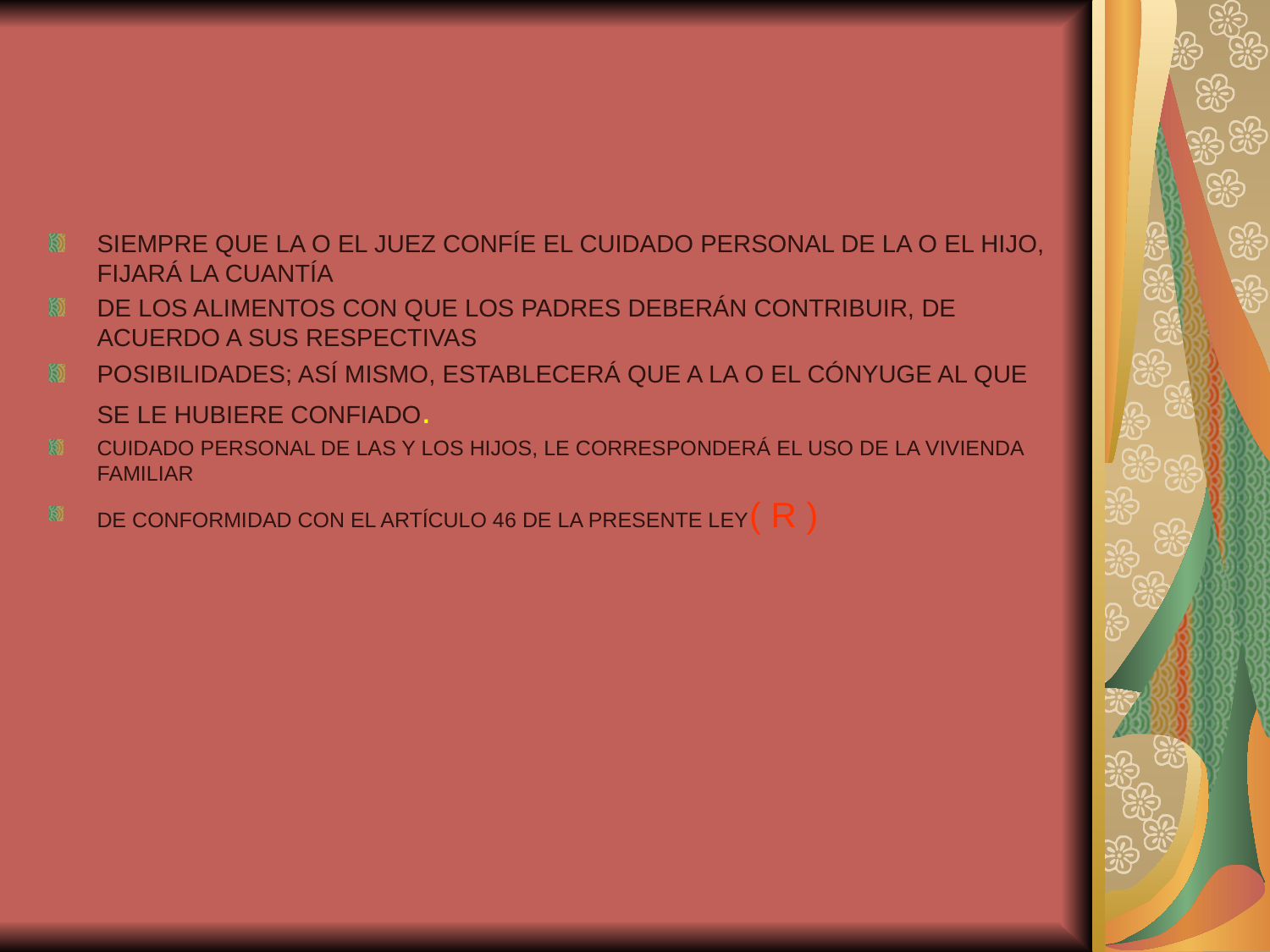

#
SIEMPRE QUE LA O EL JUEZ CONFÍE EL CUIDADO PERSONAL DE LA O EL HIJO, FIJARÁ LA CUANTÍA
DE LOS ALIMENTOS CON QUE LOS PADRES DEBERÁN CONTRIBUIR, DE ACUERDO A SUS RESPECTIVAS
POSIBILIDADES; ASÍ MISMO, ESTABLECERÁ QUE A LA O EL CÓNYUGE AL QUE SE LE HUBIERE CONFIADO.
CUIDADO PERSONAL DE LAS Y LOS HIJOS, LE CORRESPONDERÁ EL USO DE LA VIVIENDA FAMILIAR
DE CONFORMIDAD CON EL ARTÍCULO 46 DE LA PRESENTE LEY( R )